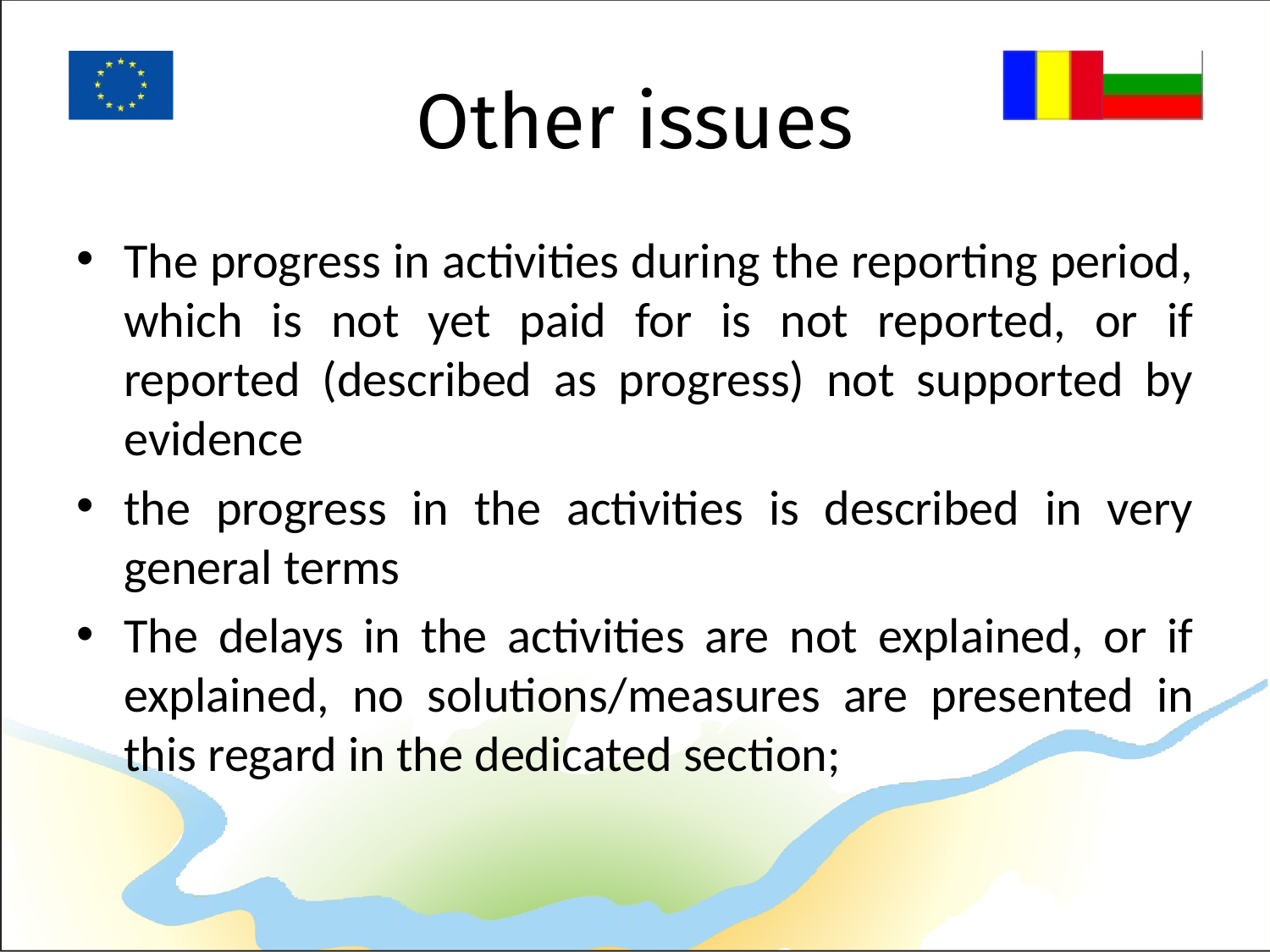

# Other issues
The progress in activities during the reporting period, which is not yet paid for is not reported, or if reported (described as progress) not supported by evidence
the progress in the activities is described in very general terms
The delays in the activities are not explained, or if explained, no solutions/measures are presented in this regard in the dedicated section;